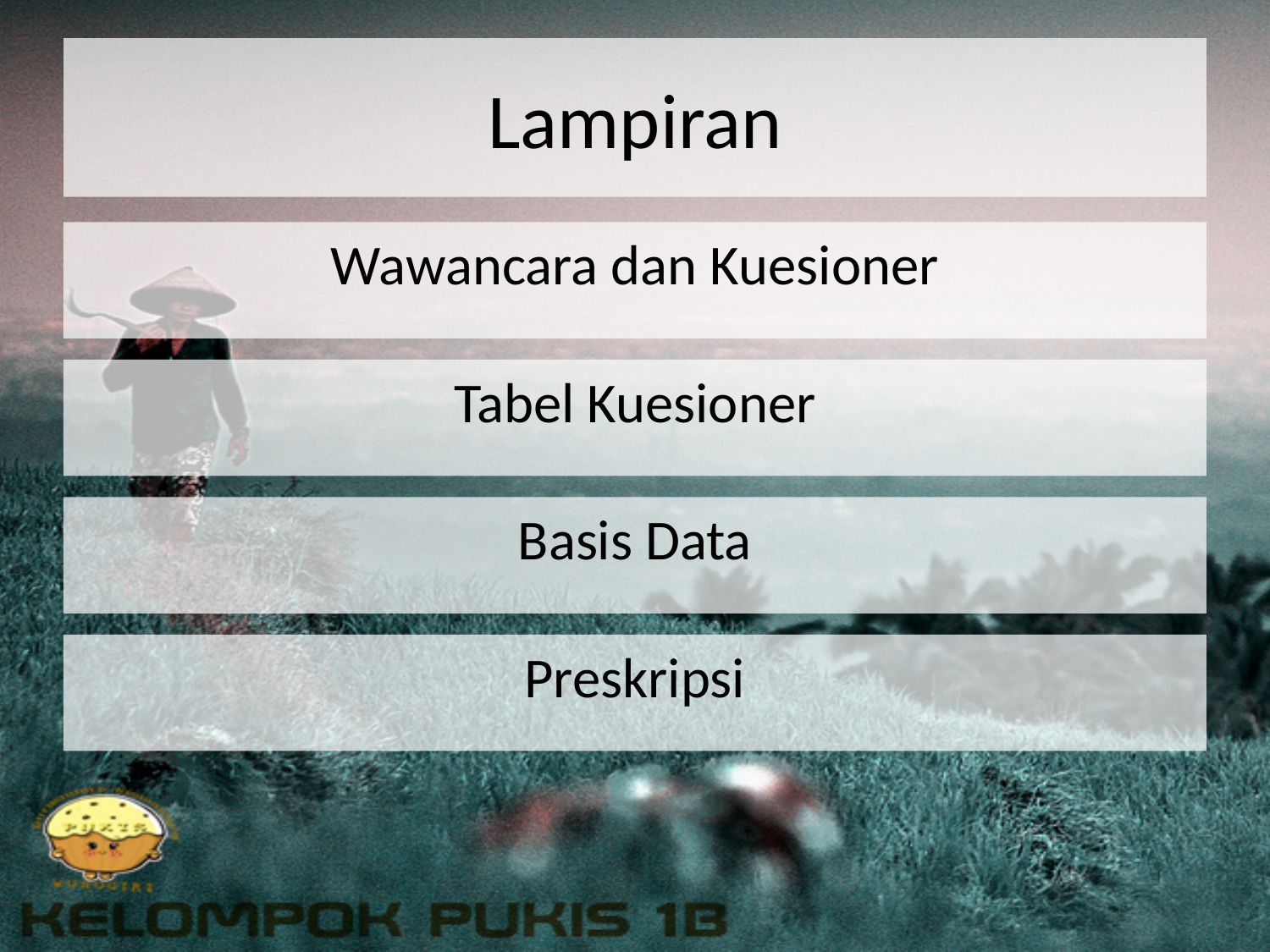

# Lampiran
Wawancara dan Kuesioner
Tabel Kuesioner
Basis Data
Preskripsi